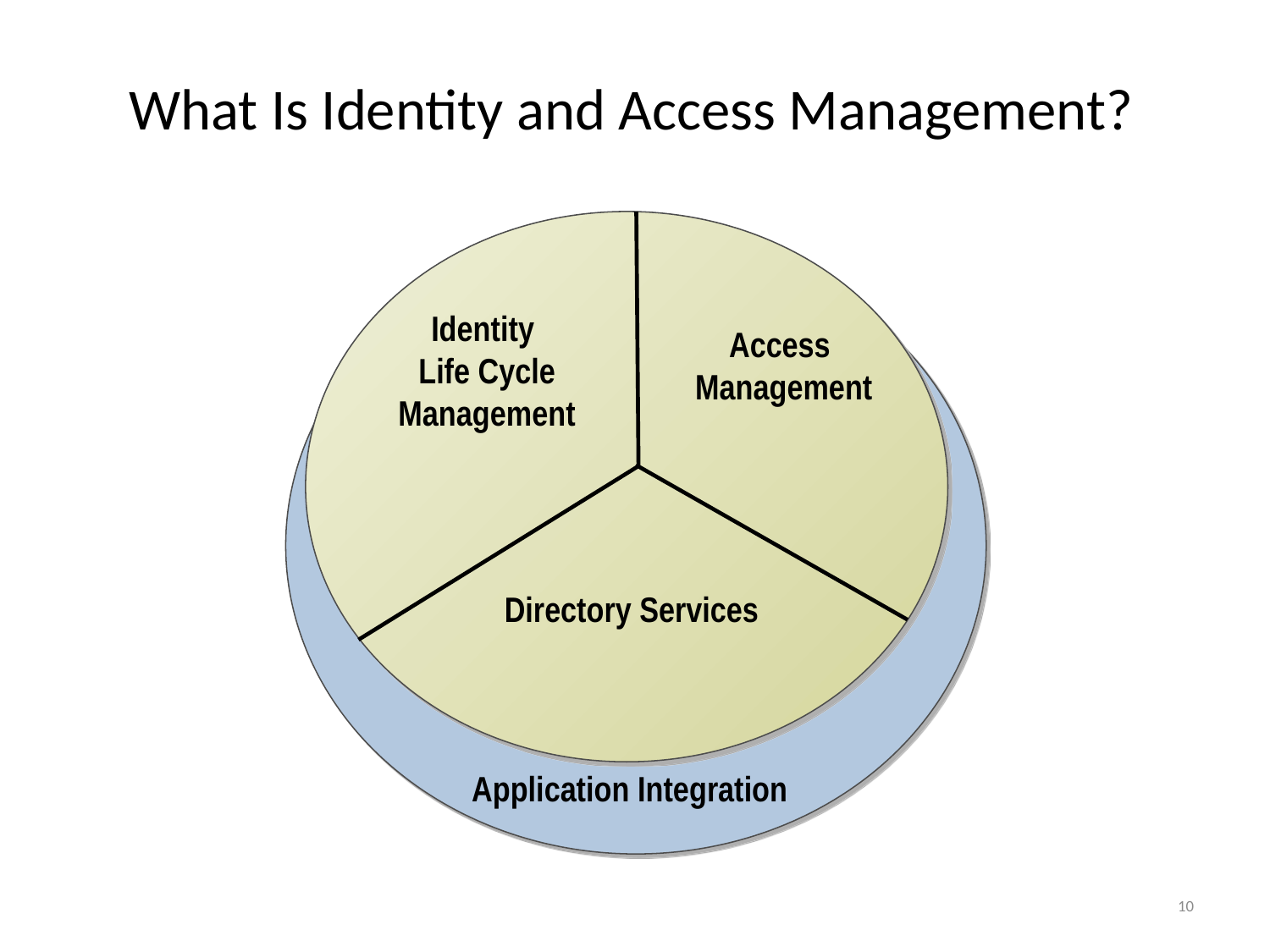

# What Is Identity and Access Management?

Identity
Life Cycle
Management
Access
Management

Directory Services
Application Integration
10